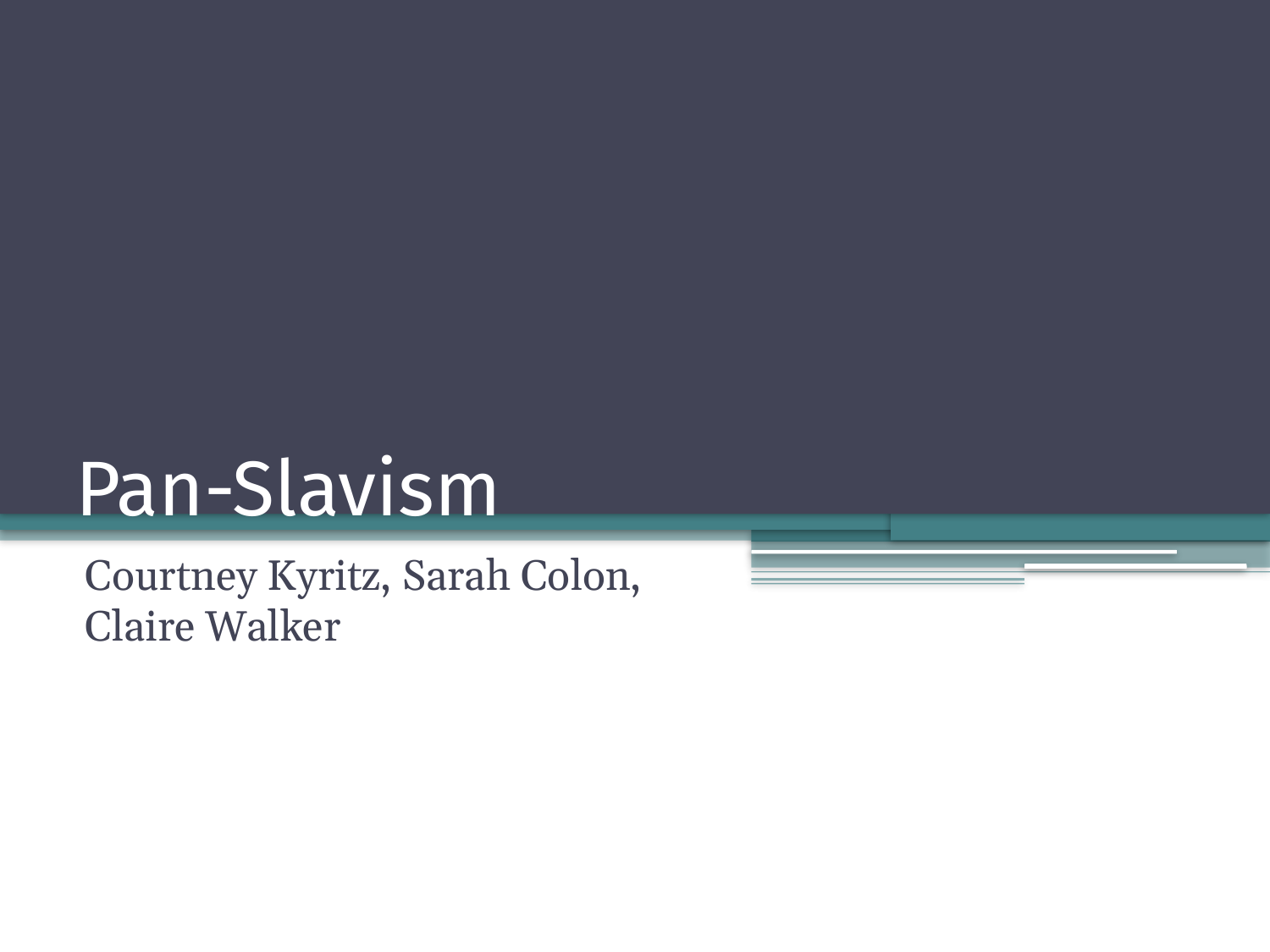

# Pan-Slavism
Courtney Kyritz, Sarah Colon, Claire Walker